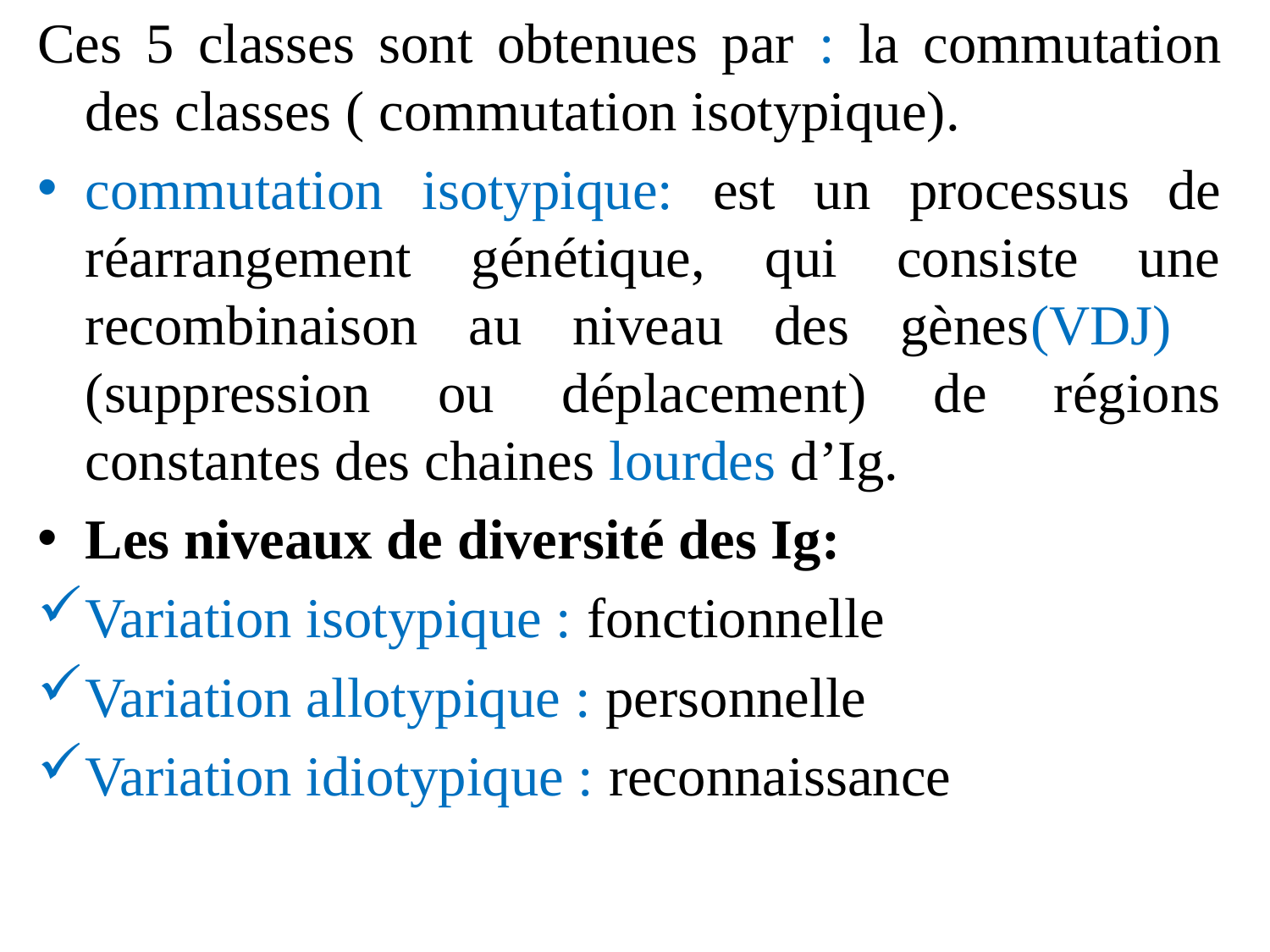

Ces 5 classes sont obtenues par : la commutation des classes ( commutation isotypique).
commutation isotypique: est un processus de réarrangement génétique, qui consiste une recombinaison au niveau des gènes(VDJ)  (suppression ou déplacement) de régions constantes des chaines lourdes d’Ig.
Les niveaux de diversité des Ig:
Variation isotypique : fonctionnelle
Variation allotypique : personnelle
Variation idiotypique : reconnaissance